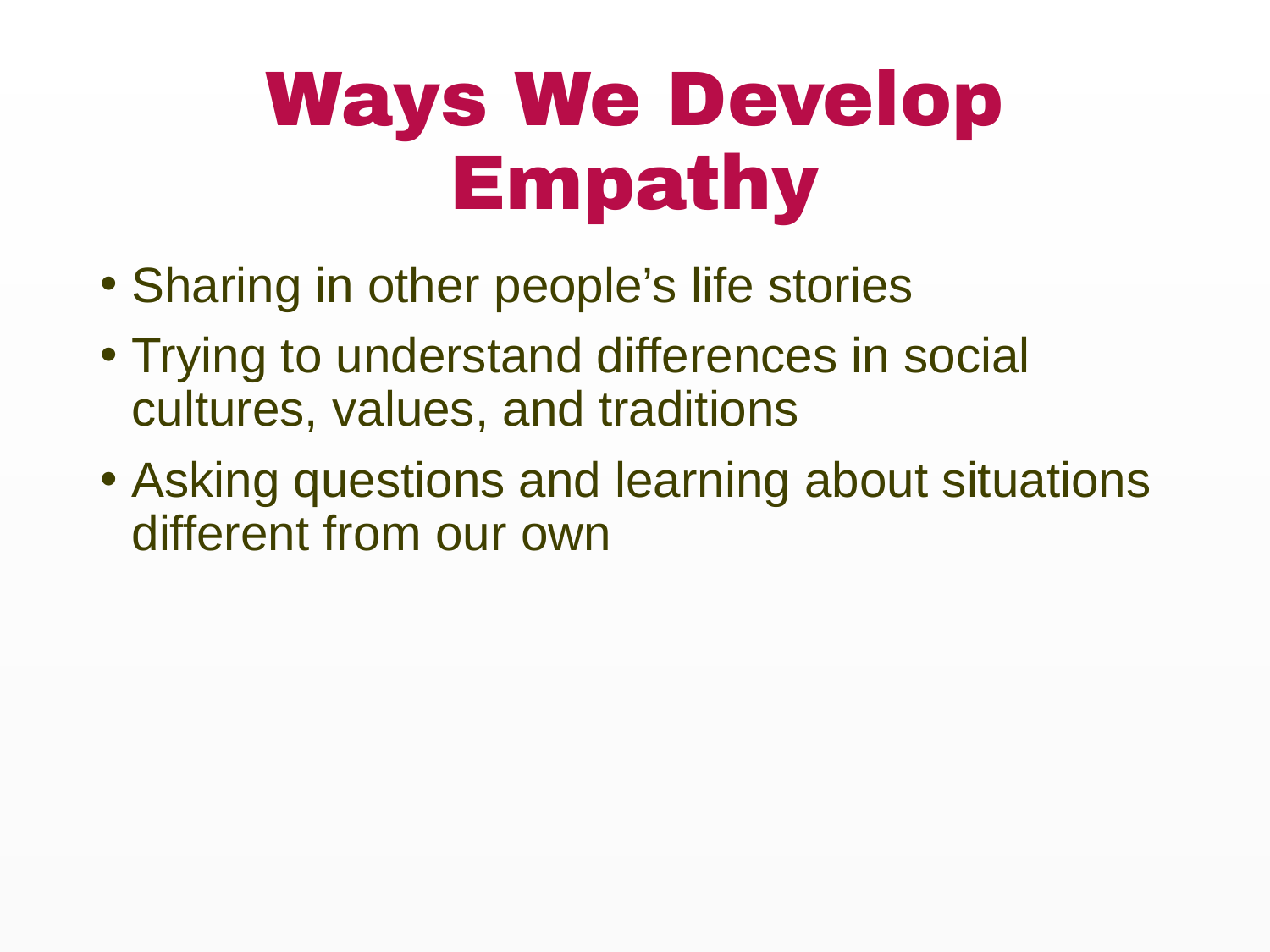

# Ways We Develop Empathy
Sharing in other people’s life stories
Trying to understand differences in social cultures, values, and traditions
Asking questions and learning about situations different from our own